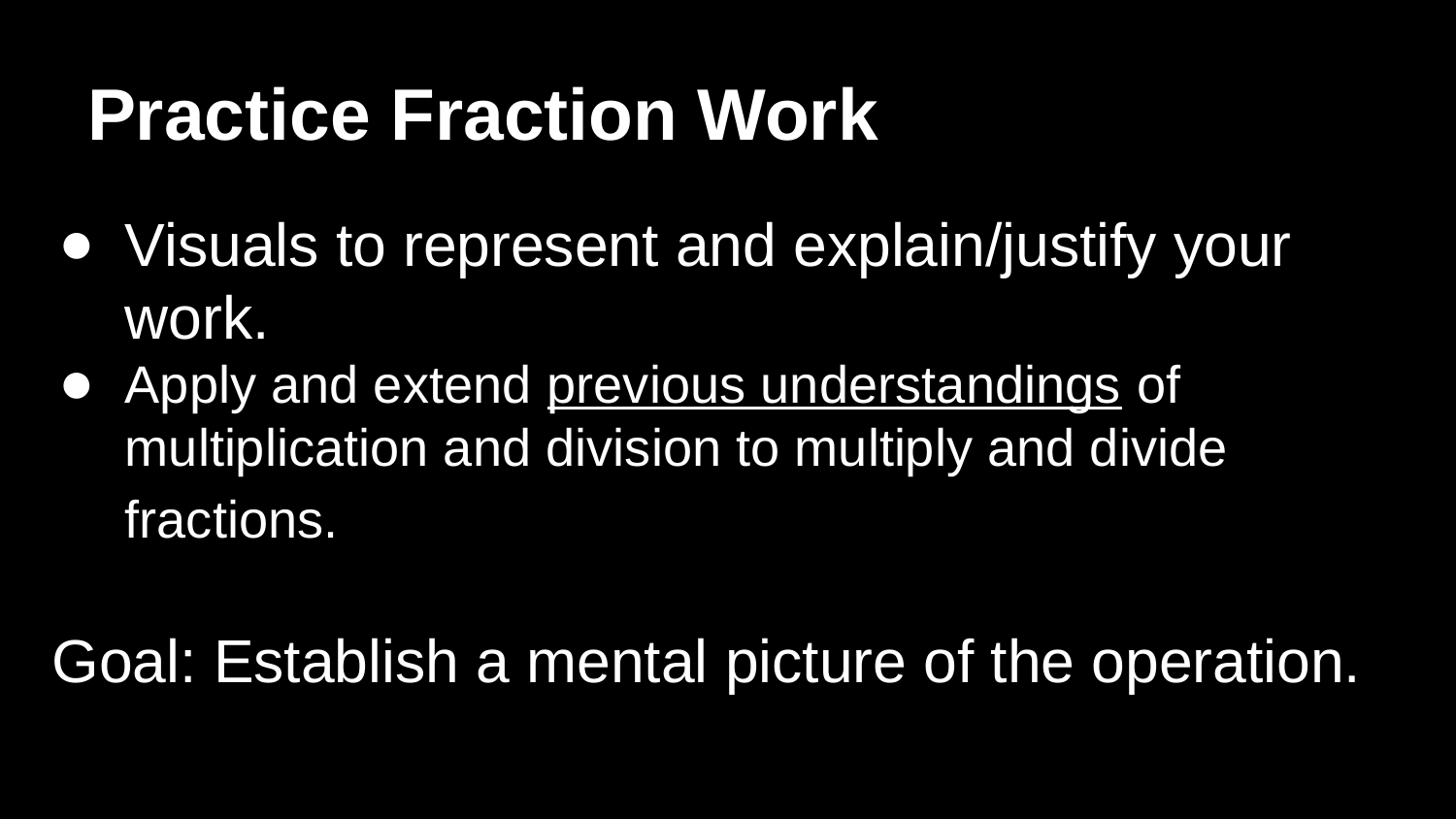

# Practice Fraction Work
Visuals to represent and explain/justify your work.
Apply and extend previous understandings of multiplication and division to multiply and divide fractions.

Goal: Establish a mental picture of the operation.